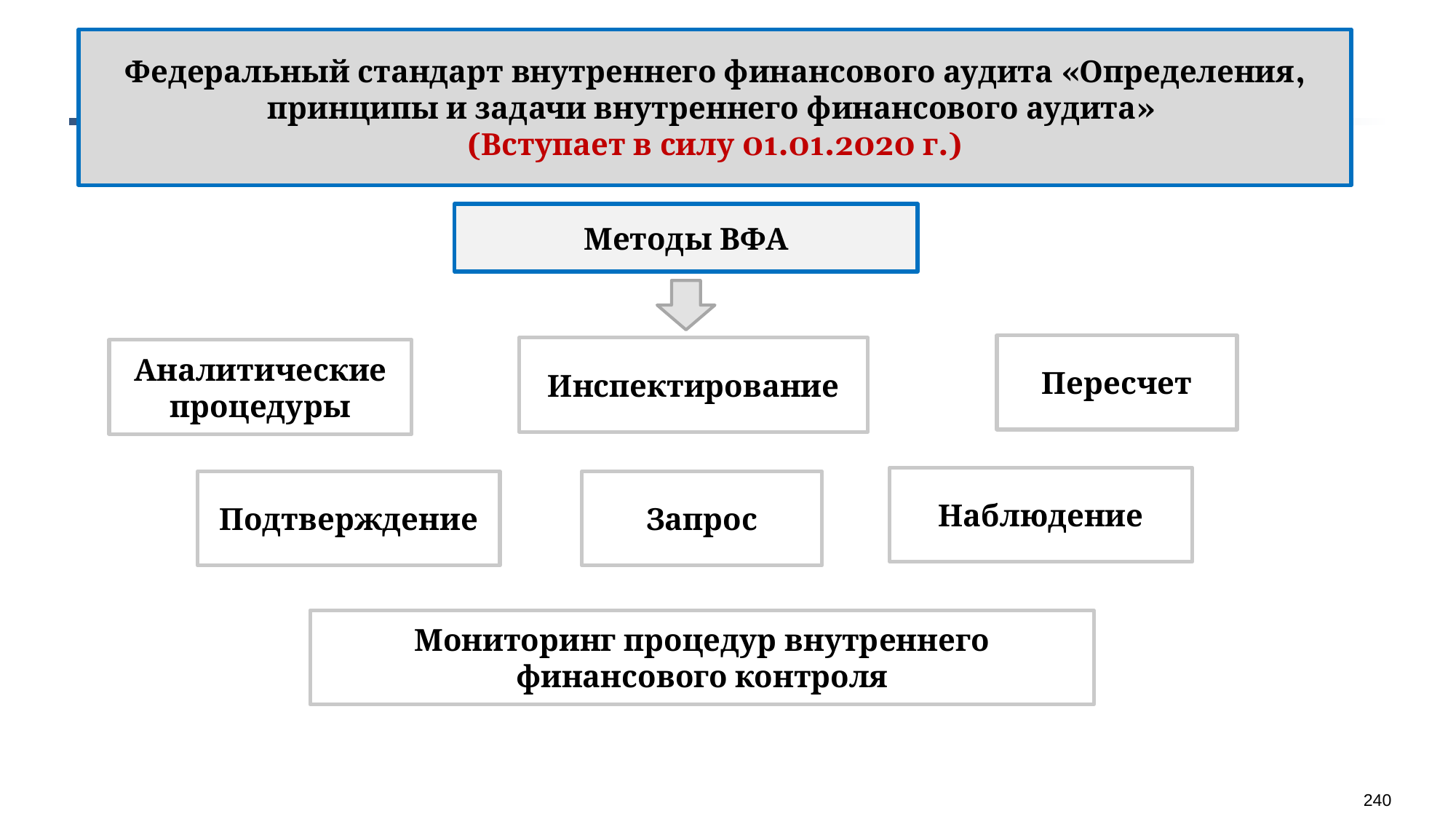

Федеральный стандарт внутреннего финансового аудита «Определения, принципы и задачи внутреннего финансового аудита»
(Вступает в силу 01.01.2020 г.)
Методы ВФА

Пересчет
Инспектирование
Аналитические процедуры
Наблюдение
Подтверждение
Запрос
Мониторинг процедур внутреннего финансового контроля